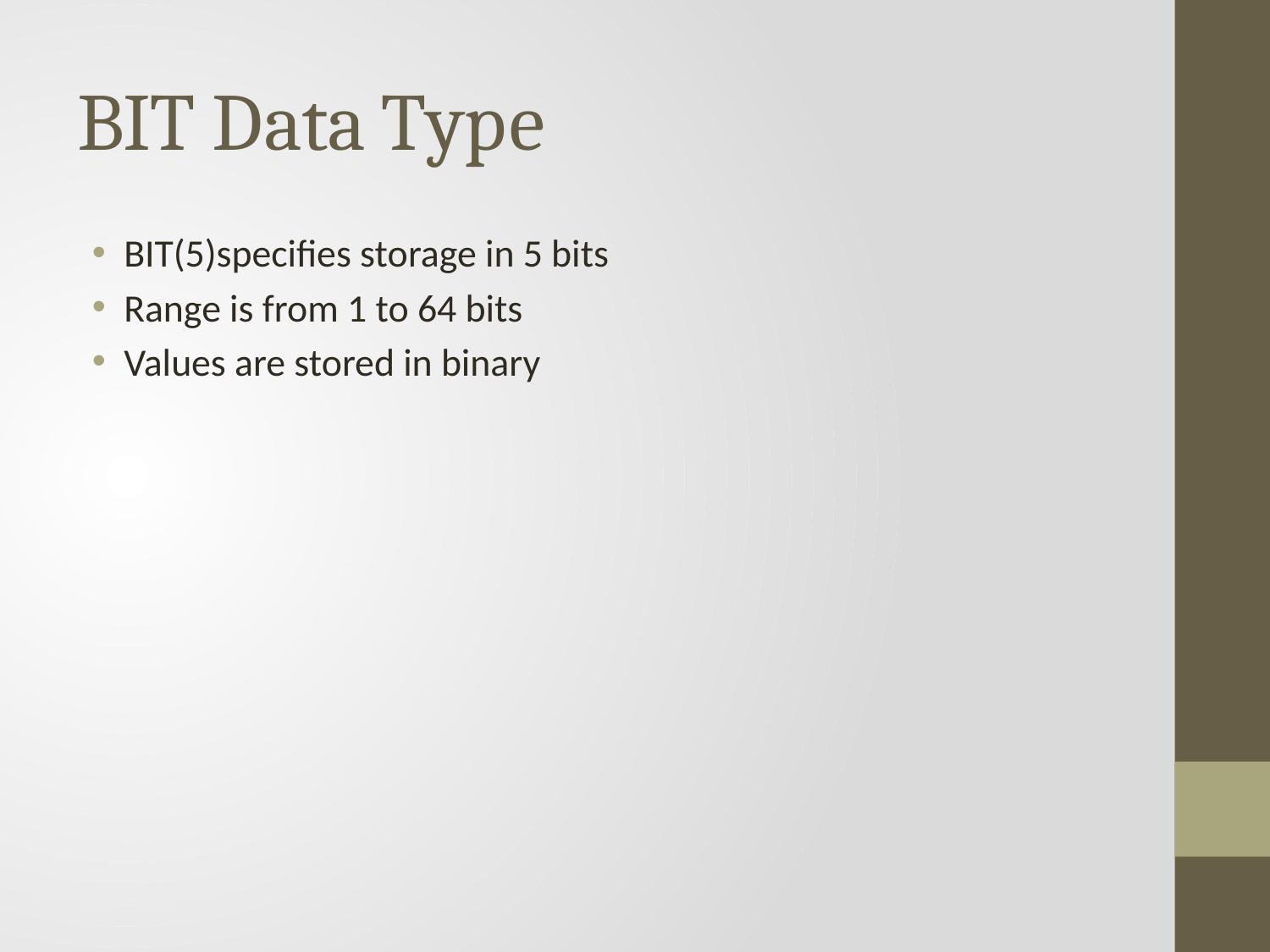

# BIT Data Type
BIT(5)specifies storage in 5 bits
Range is from 1 to 64 bits
Values are stored in binary